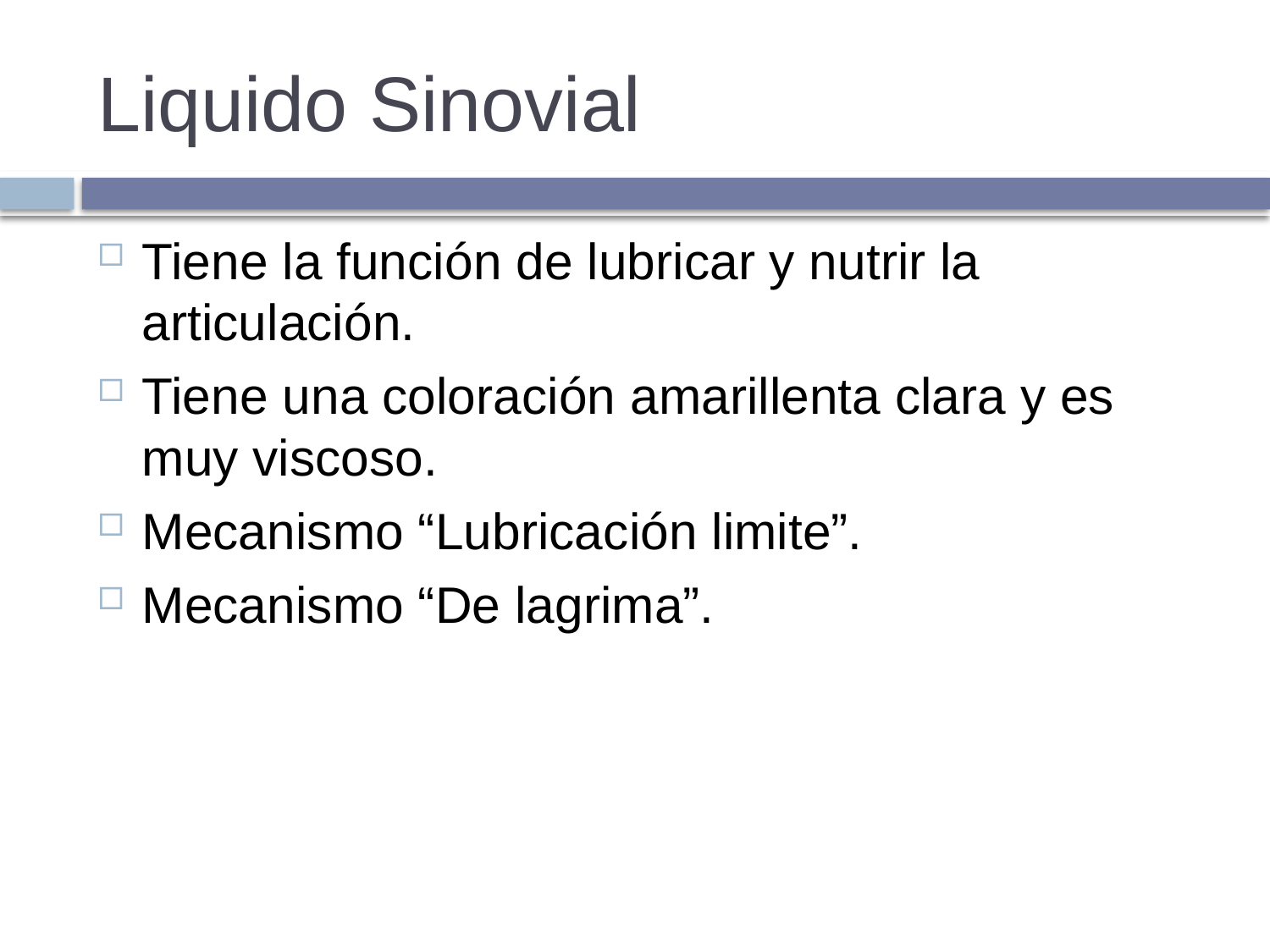

# Liquido Sinovial
Tiene la función de lubricar y nutrir la articulación.
Tiene una coloración amarillenta clara y es muy viscoso.
Mecanismo “Lubricación limite”.
Mecanismo “De lagrima”.